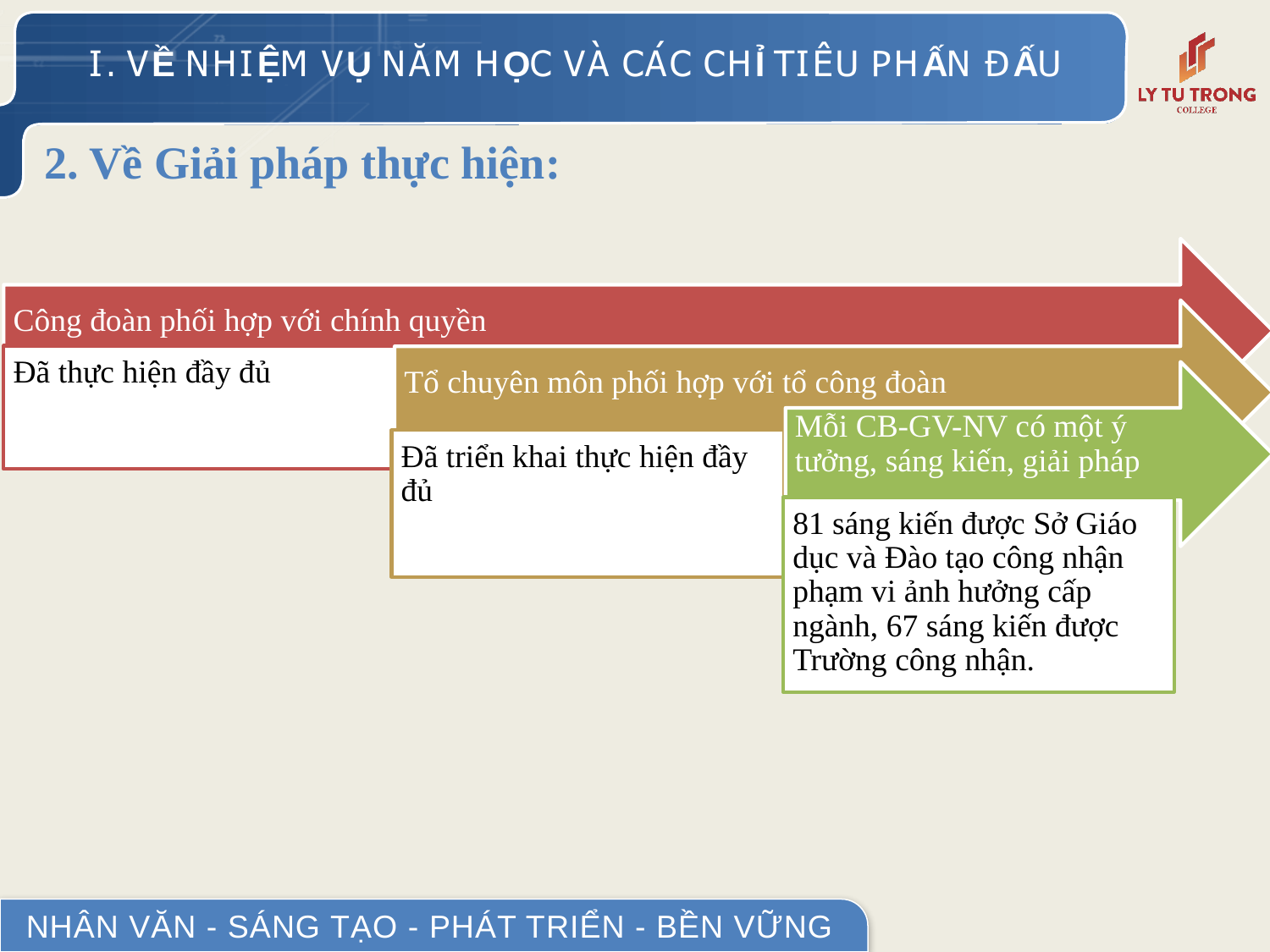

I. VỀ NHIỆM VỤ NĂM HỌC VÀ CÁC CHỈ TIÊU PHẤN ĐẤU
# 2. Về Giải pháp thực hiện:
Công đoàn phối hợp với chính quyền
Đã thực hiện đầy đủ
Tổ chuyên môn phối hợp với tổ công đoàn
Đã triển khai thực hiện đầy đủ
Mỗi CB-GV-NV có một ý tưởng, sáng kiến, giải pháp
81 sáng kiến được Sở Giáo dục và Đào tạo công nhận phạm vi ảnh hưởng cấp ngành, 67 sáng kiến được Trường công nhận.